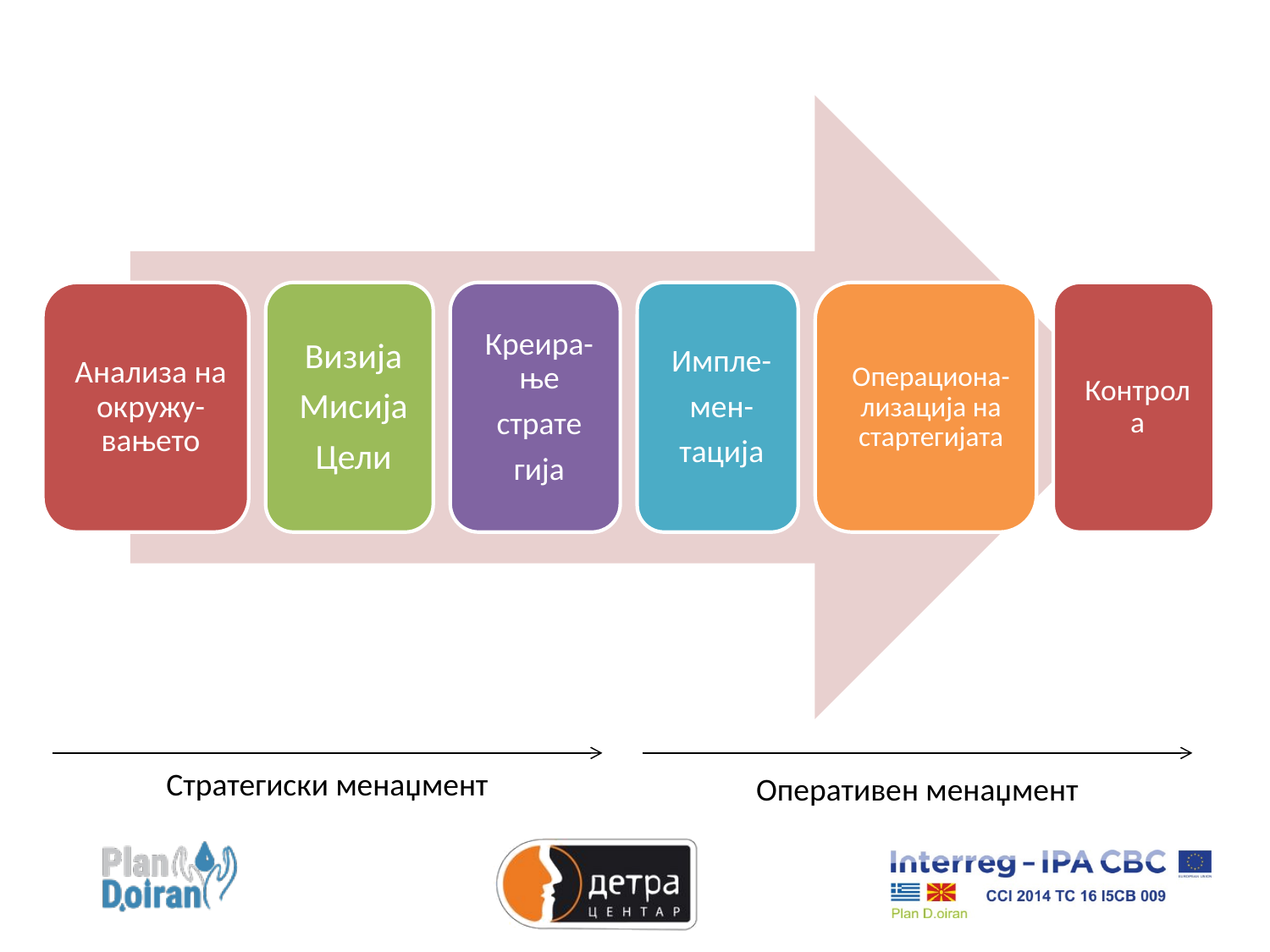

Анализа на окружу-вањето
Визија
Мисија
Цели
Креира-ње
страте
гија
Импле-
мен-
тација
Операциона-лизација на стартегијата
Контрола
Стратегиски менаџмент
Оперативен менаџмент